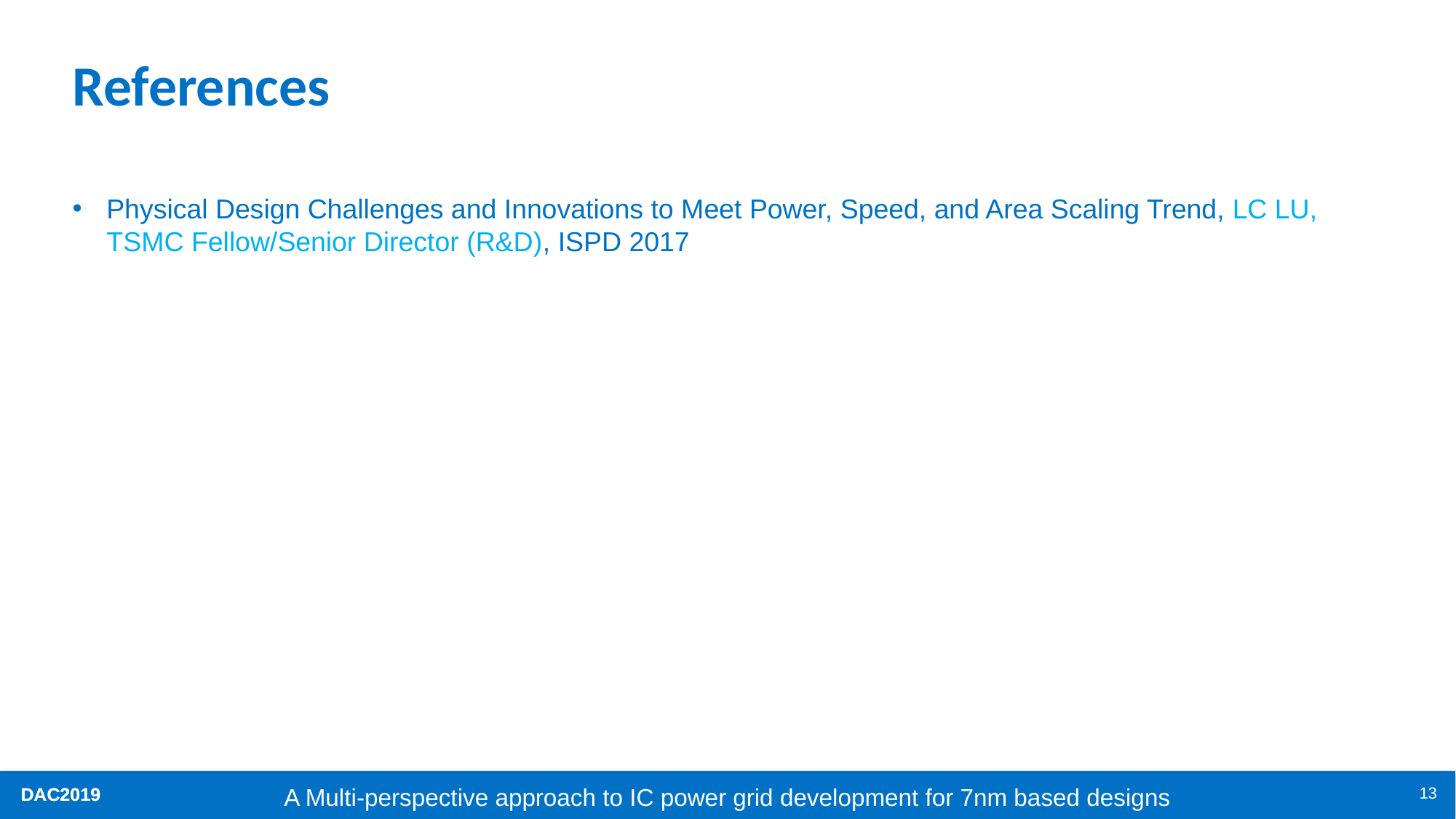

# References
Physical Design Challenges and Innovations to Meet Power, Speed, and Area Scaling Trend, LC LU, TSMC Fellow/Senior Director (R&D), ISPD 2017

13